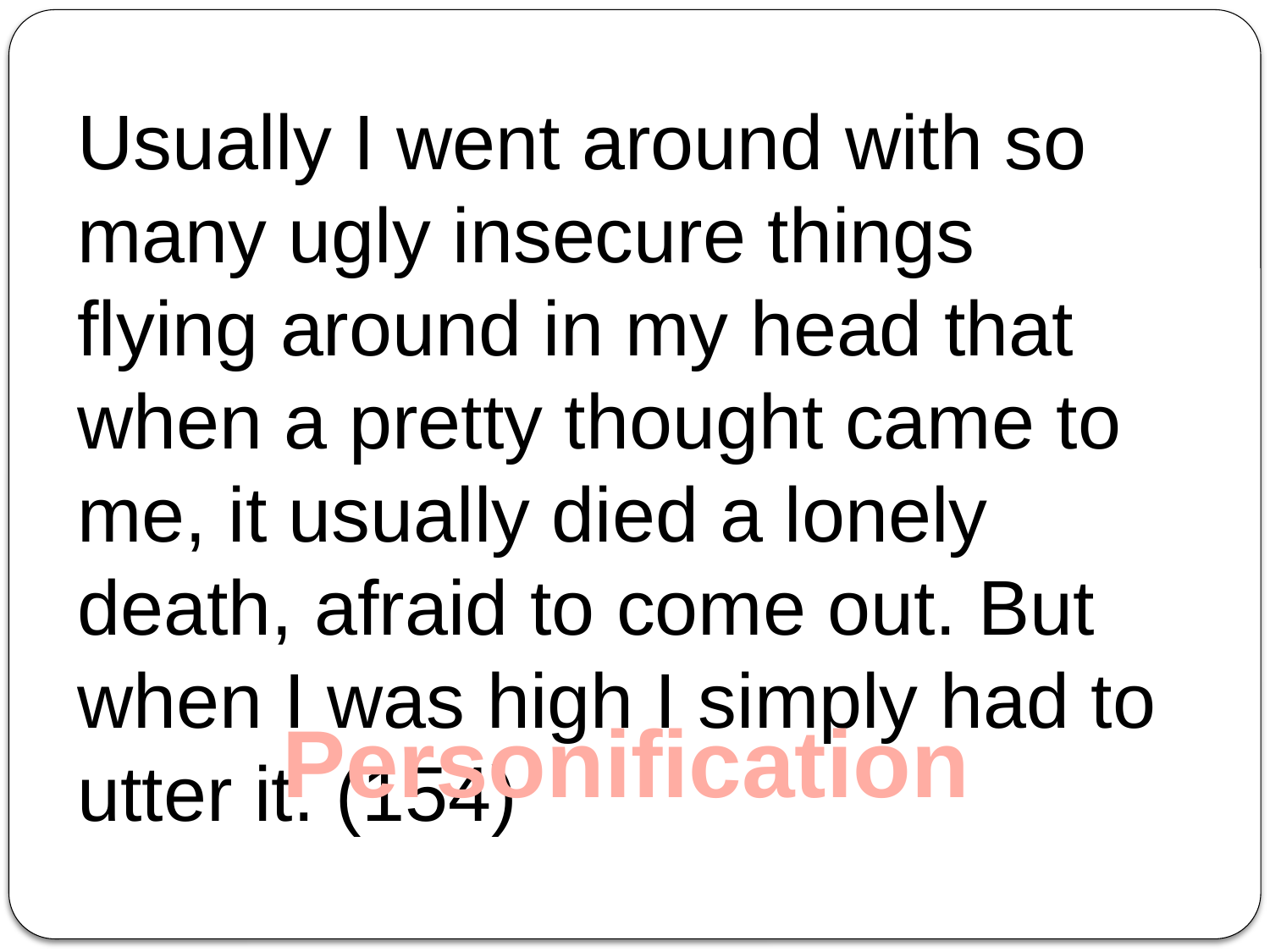

Usually I went around with so many ugly insecure things flying around in my head that when a pretty thought came to me, it usually died a lonely death, afraid to come out. But when I was high I simply had to utter it. (154)
Personification